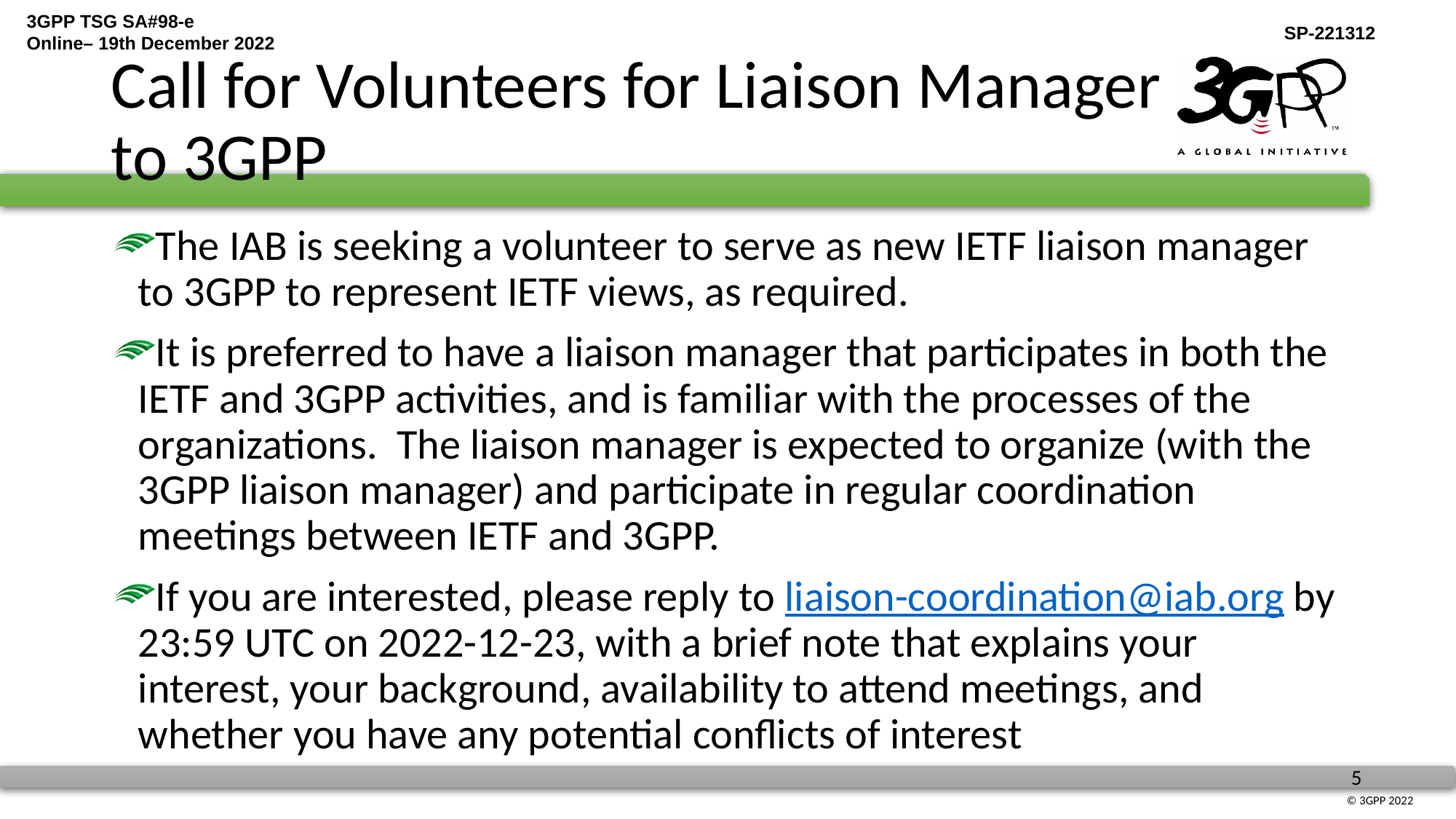

# Call for Volunteers for Liaison Manager to 3GPP
The IAB is seeking a volunteer to serve as new IETF liaison manager to 3GPP to represent IETF views, as required.
It is preferred to have a liaison manager that participates in both the IETF and 3GPP activities, and is familiar with the processes of the organizations.  The liaison manager is expected to organize (with the 3GPP liaison manager) and participate in regular coordination meetings between IETF and 3GPP.
If you are interested, please reply to liaison-coordination@iab.org by 23:59 UTC on 2022-12-23, with a brief note that explains your interest, your background, availability to attend meetings, and whether you have any potential conflicts of interest